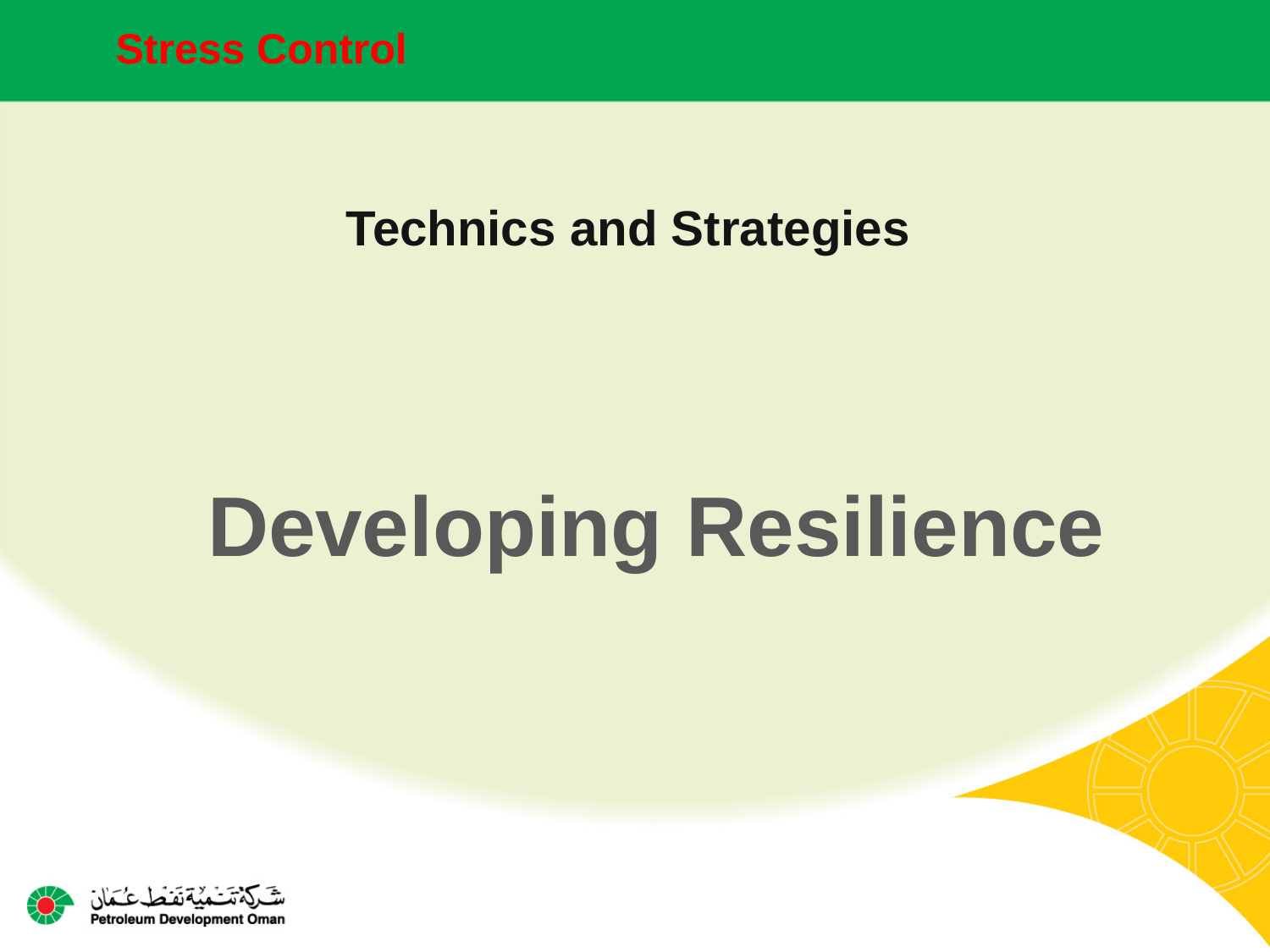

# Stress Control
Technics and Strategies

Developing Resilience